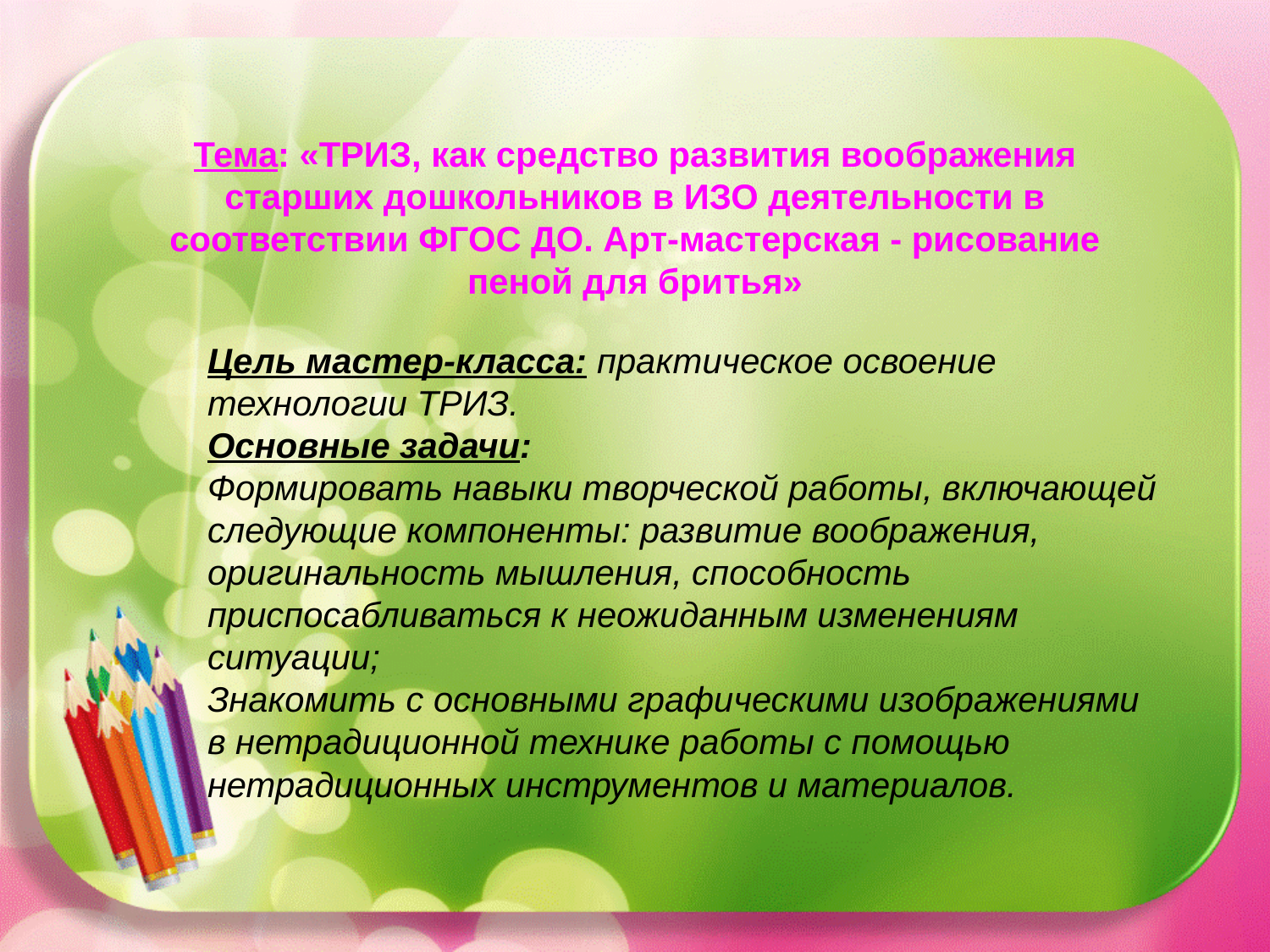

Тема: «ТРИЗ, как средство развития воображения старших дошкольников в ИЗО деятельности в соответствии ФГОС ДО. Арт-мастерская - рисование пеной для бритья»
Цель мастер-класса: практическое освоение технологии ТРИЗ.
Основные задачи:
Формировать навыки творческой работы, включающей следующие компоненты: развитие воображения, оригинальность мышления, способность приспосабливаться к неожиданным изменениям ситуации;
Знакомить с основными графическими изображениями в нетрадиционной технике работы с помощью нетрадиционных инструментов и материалов.